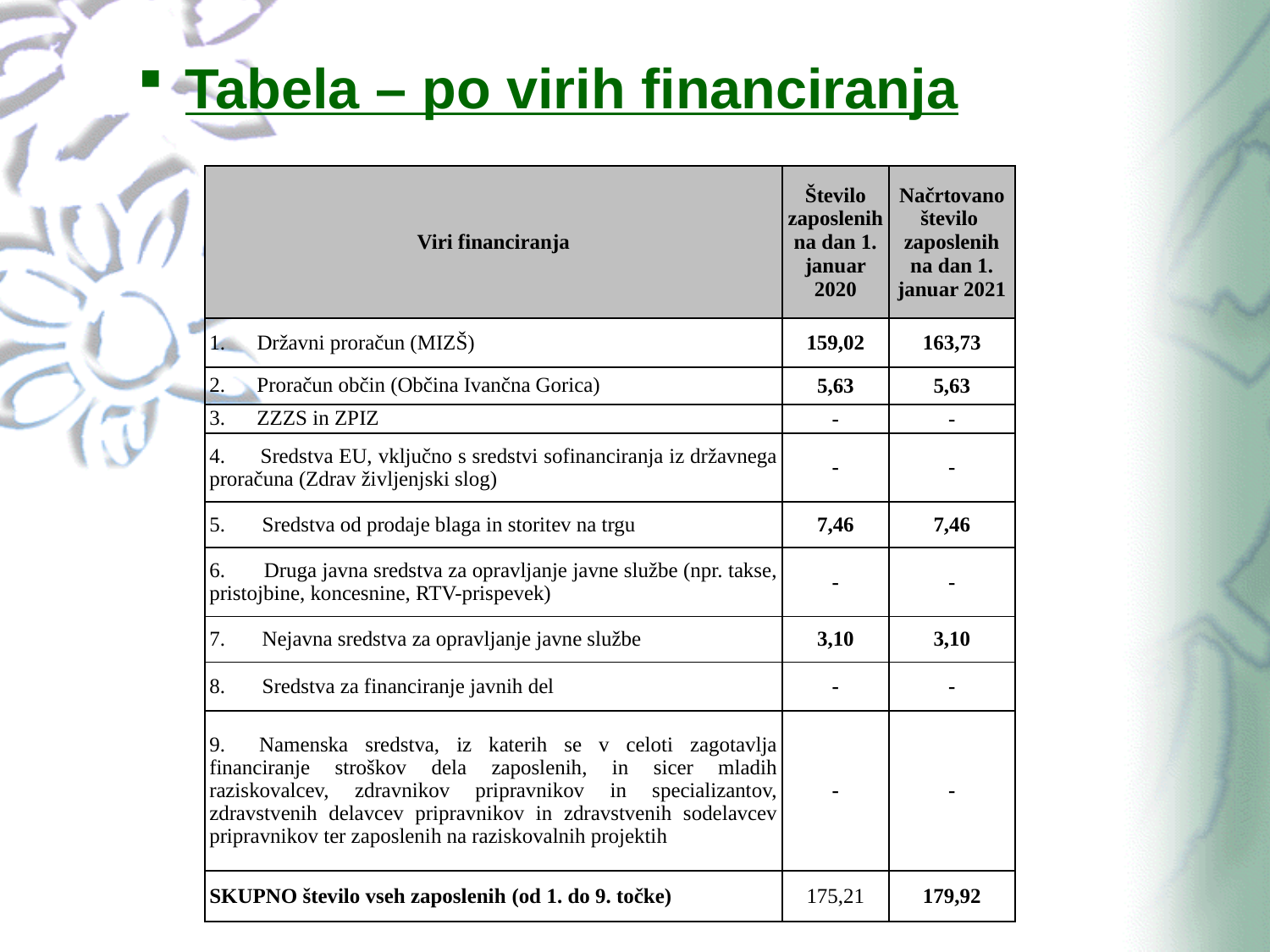

Tabela – po virih financiranja

| Viri financiranja | Število zaposlenih na dan 1. januar 2020 | Načrtovano število zaposlenih na dan 1. januar 2021 |
| --- | --- | --- |
| Državni proračun (MIZŠ) | 159,02 | 163,73 |
| 2. Proračun občin (Občina Ivančna Gorica) | 5,63 | 5,63 |
| 3. ZZZS in ZPIZ | - | - |
| 4. Sredstva EU, vključno s sredstvi sofinanciranja iz državnega proračuna (Zdrav življenjski slog) | - | - |
| 5. Sredstva od prodaje blaga in storitev na trgu | 7,46 | 7,46 |
| 6. Druga javna sredstva za opravljanje javne službe (npr. takse, pristojbine, koncesnine, RTV-prispevek) | - | - |
| 7. Nejavna sredstva za opravljanje javne službe | 3,10 | 3,10 |
| 8. Sredstva za financiranje javnih del | - | - |
| 9. Namenska sredstva, iz katerih se v celoti zagotavlja financiranje stroškov dela zaposlenih, in sicer mladih raziskovalcev, zdravnikov pripravnikov in specializantov, zdravstvenih delavcev pripravnikov in zdravstvenih sodelavcev pripravnikov ter zaposlenih na raziskovalnih projektih | - | - |
| SKUPNO število vseh zaposlenih (od 1. do 9. točke) | 175,21 | 179,92 |